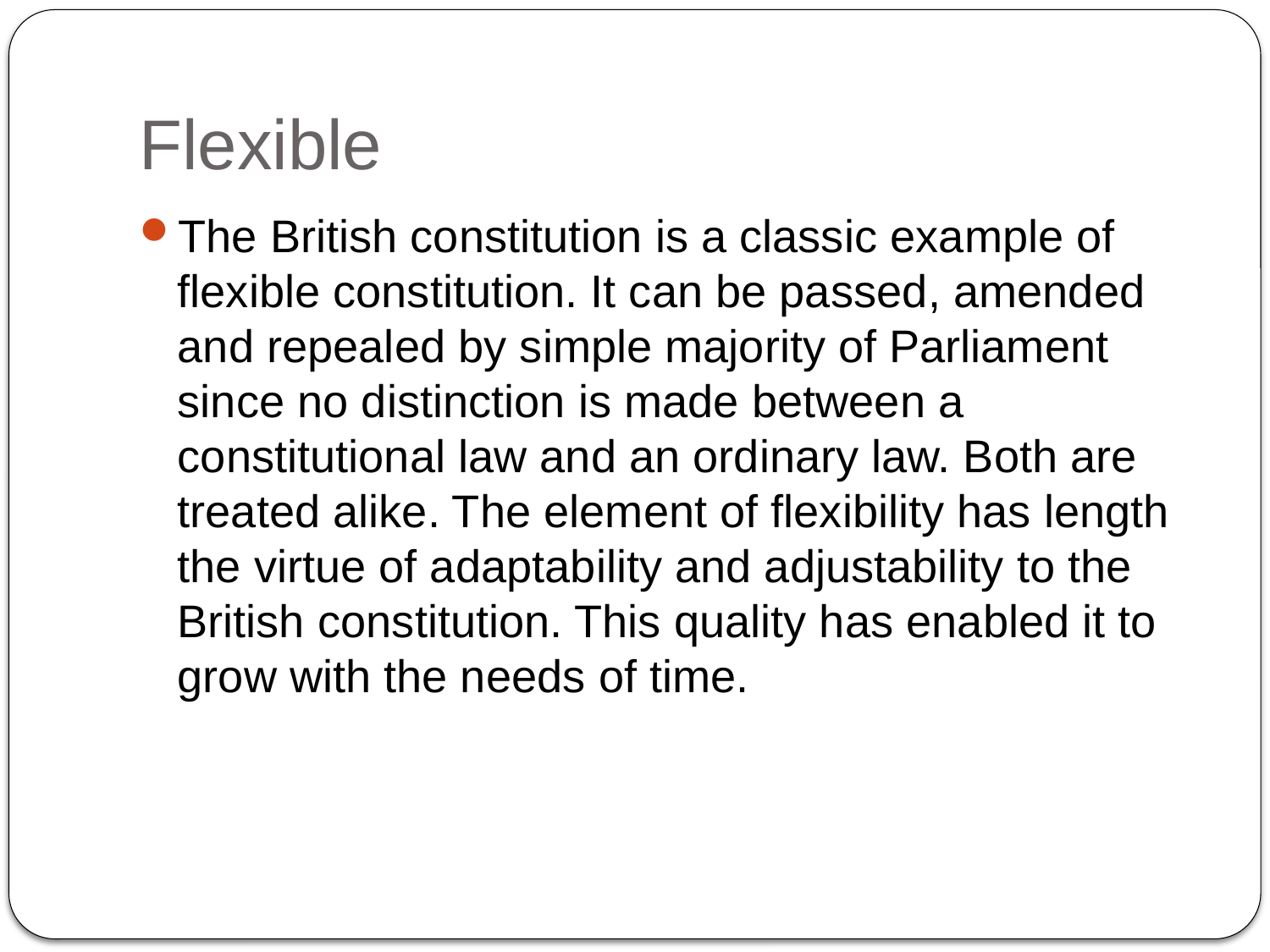

# Flexible
The British constitution is a classic example of flexible constitution. It can be passed, amended and repealed by simple majority of Parliament since no distinction is made between a constitutional law and an ordinary law. Both are treated alike. The element of flexibility has length the virtue of adaptability and adjustability to the British constitution. This quality has enabled it to grow with the needs of time.